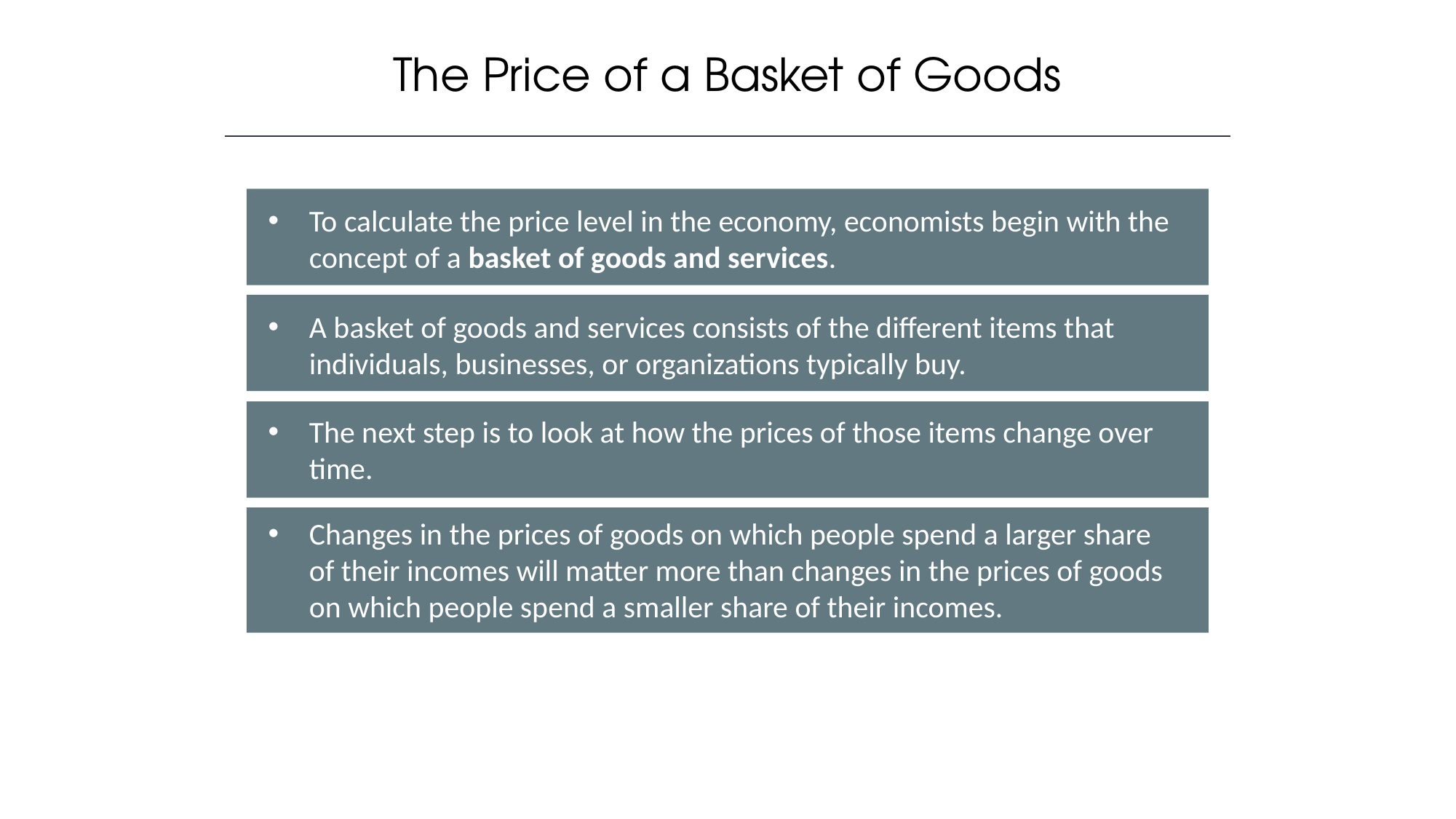

The Price of a Basket of Goods
HAWKES LEARNING

To calculate the price level in the economy, economists begin with the concept of a basket of goods and services.

A basket of goods and services consists of the different items that individuals, businesses, or organizations typically buy.

The next step is to look at how the prices of those items change over time.

Changes in the prices of goods on which people spend a larger share of their incomes will matter more than changes in the prices of goods on which people spend a smaller share of their incomes.